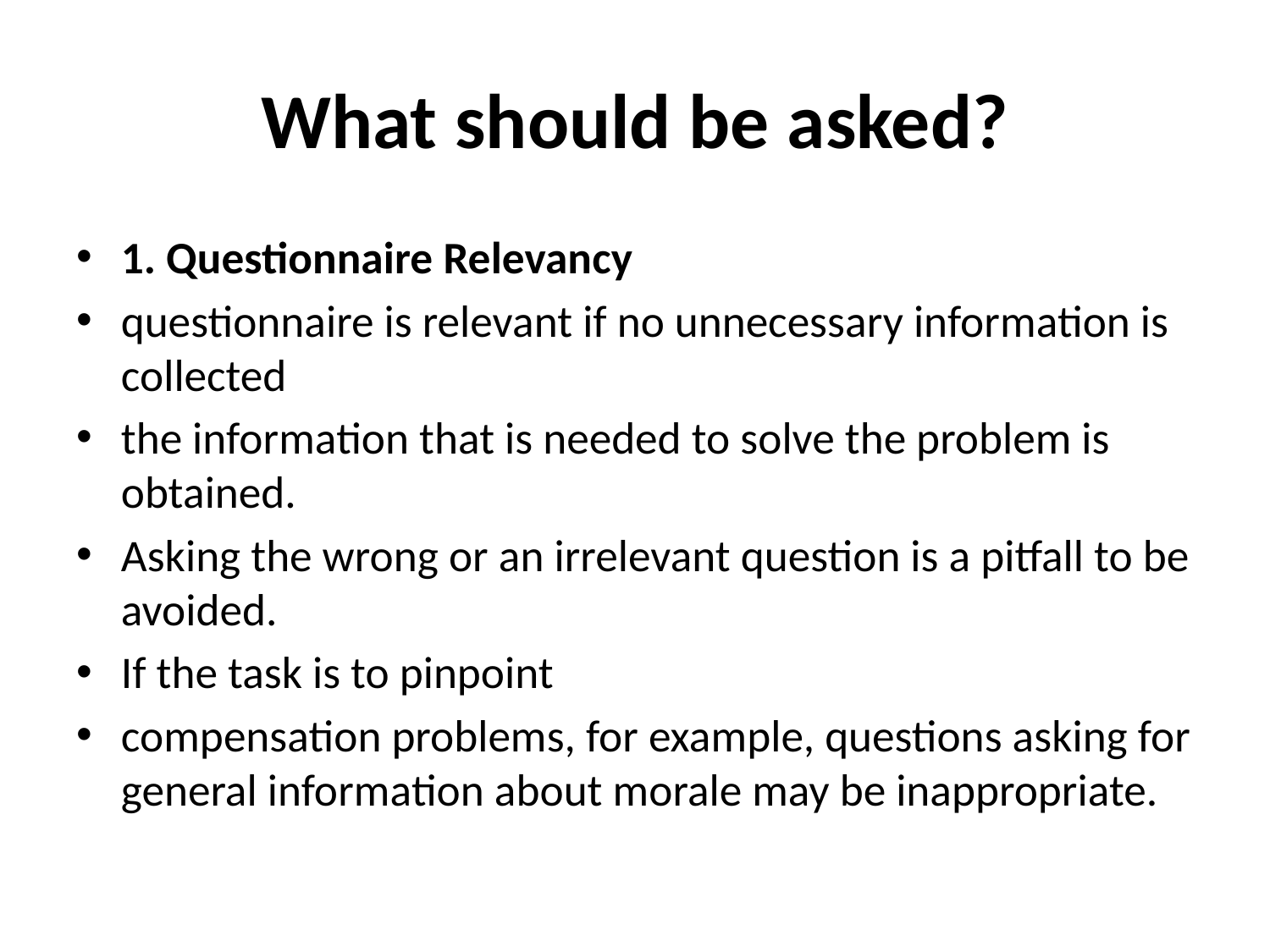

# What should be asked?
1. Questionnaire Relevancy
questionnaire is relevant if no unnecessary information is collected
the information that is needed to solve the problem is obtained.
Asking the wrong or an irrelevant question is a pitfall to be avoided.
If the task is to pinpoint
compensation problems, for example, questions asking for general information about morale may be inappropriate.